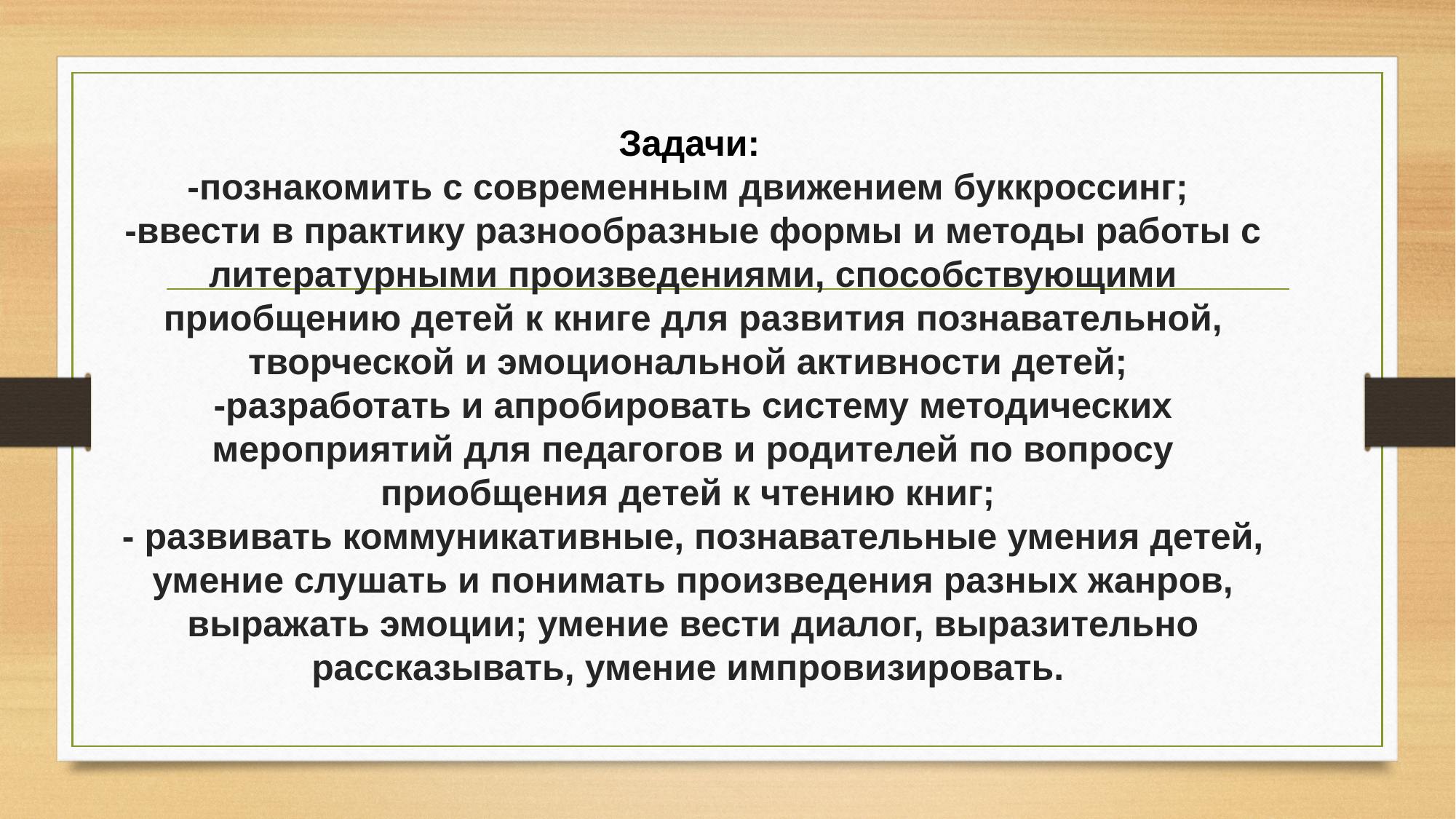

# Задачи: -познакомить с современным движением буккроссинг; -ввести в практику разнообразные формы и методы работы с литературными произведениями, способствующими приобщению детей к книге для развития познавательной, творческой и эмоциональной активности детей; -разработать и апробировать систему методических мероприятий для педагогов и родителей по вопросу приобщения детей к чтению книг; - развивать коммуникативные, познавательные умения детей, умение слушать и понимать произведения разных жанров, выражать эмоции; умение вести диалог, выразительно рассказывать, умение импровизировать.